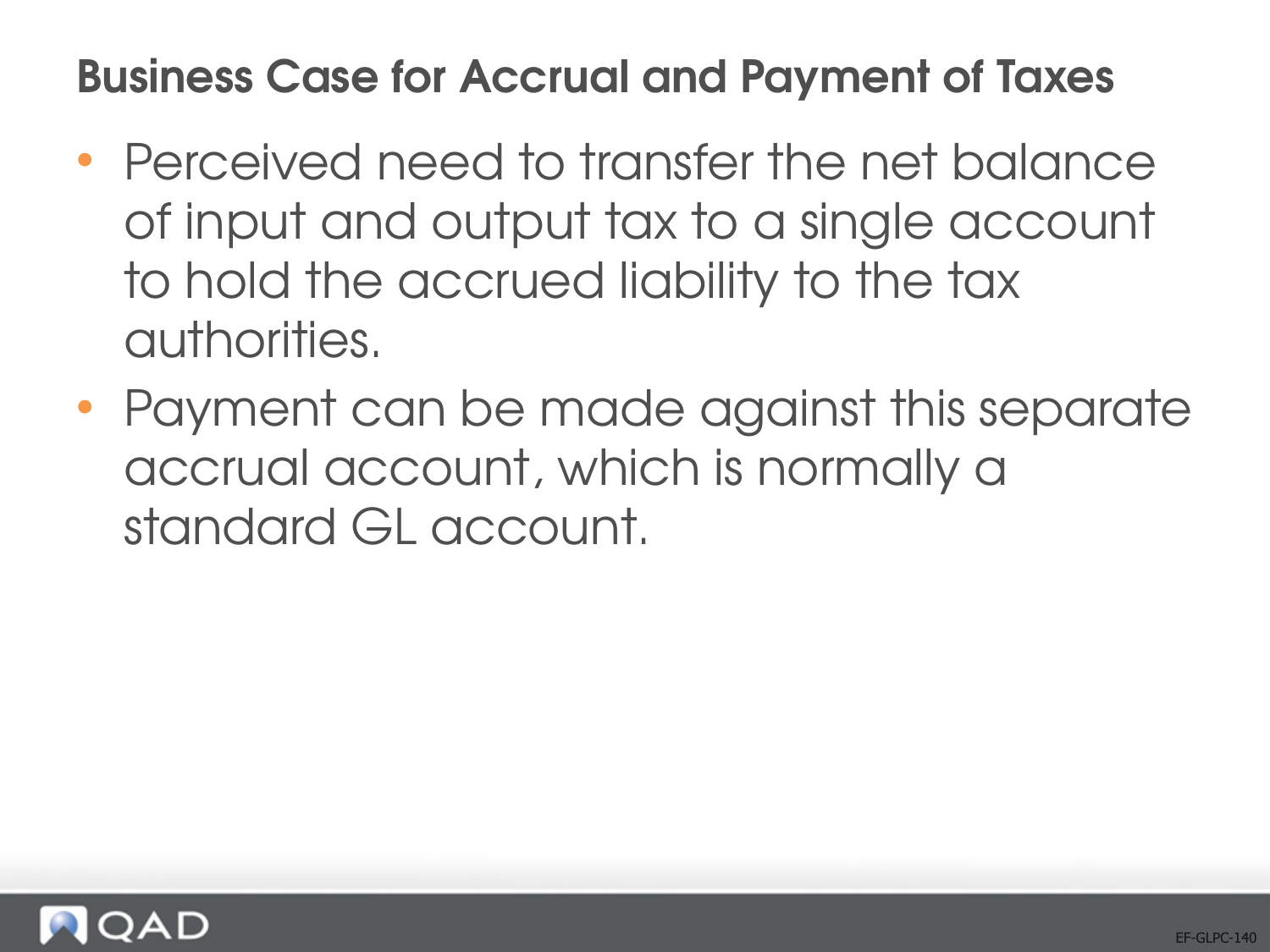

# Business Case for Accrual and Payment of Taxes
Perceived need to transfer the net balance of input and output tax to a single account to hold the accrued liability to the tax authorities.
Payment can be made against this separate accrual account, which is normally a standard GL account.

EF-GLPC-140